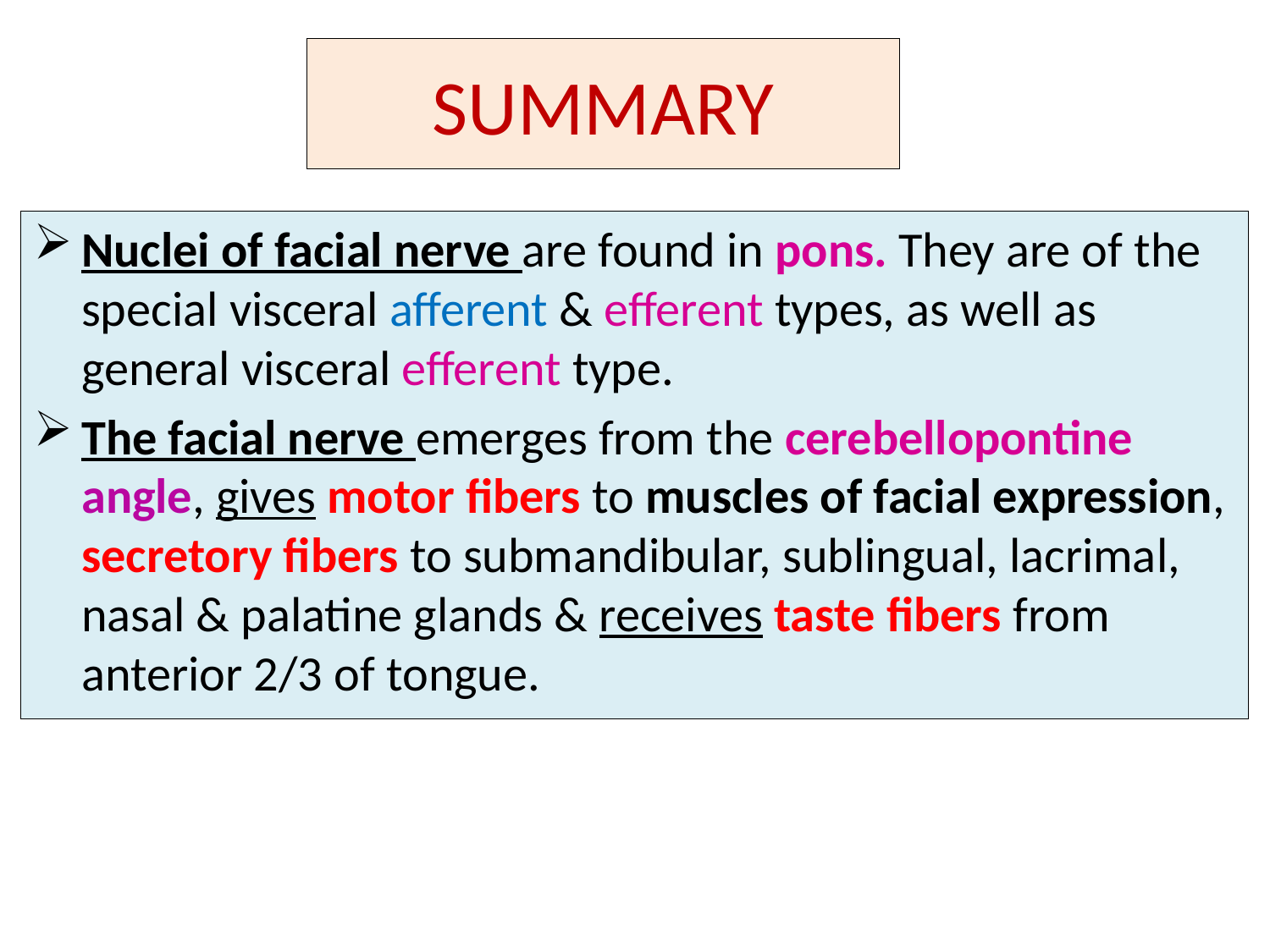

# SUMMARY
Nuclei of facial nerve are found in pons. They are of the special visceral afferent & efferent types, as well as general visceral efferent type.
The facial nerve emerges from the cerebellopontine angle, gives motor fibers to muscles of facial expression, secretory fibers to submandibular, sublingual, lacrimal, nasal & palatine glands & receives taste fibers from anterior 2/3 of tongue.